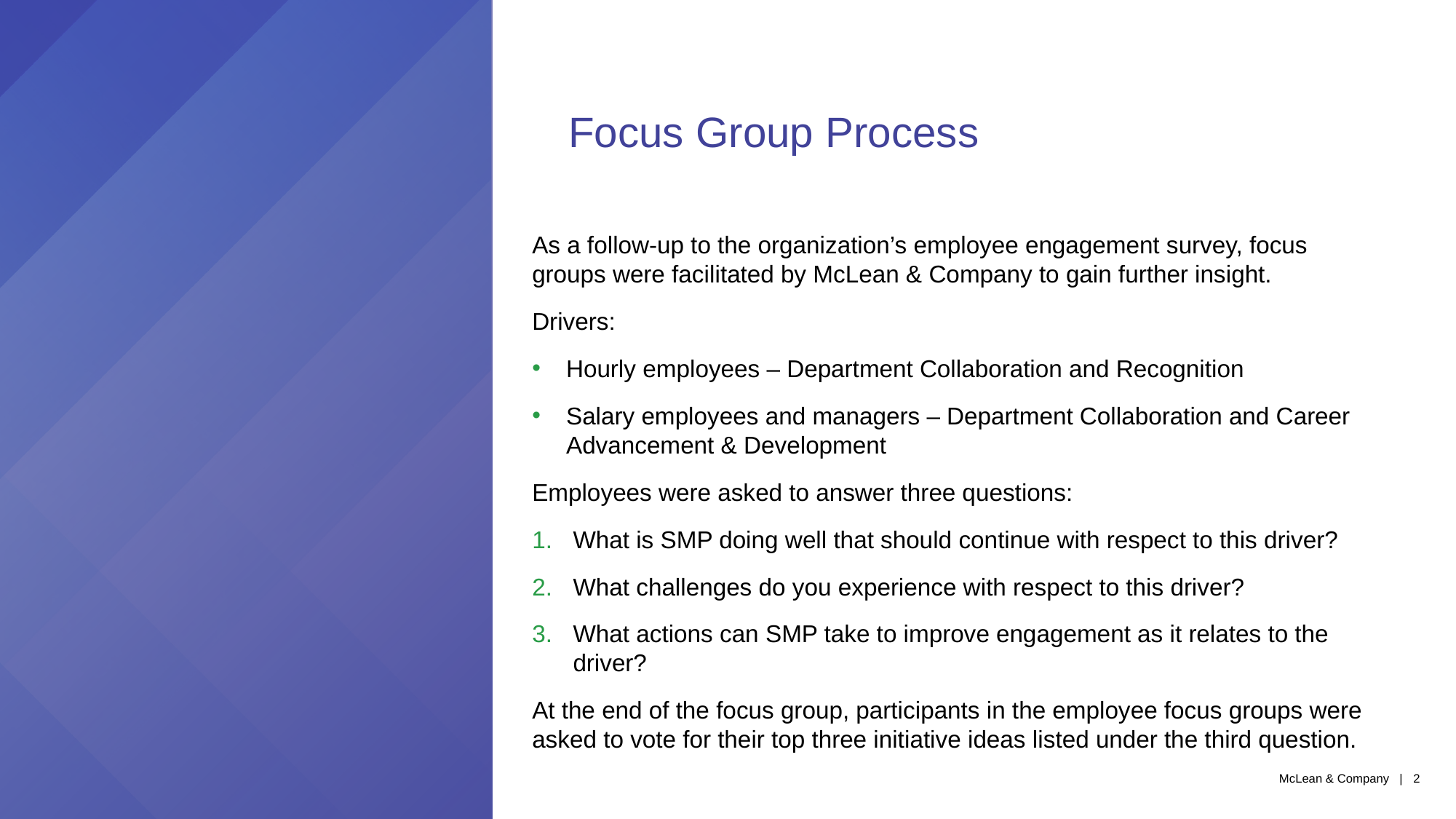

Focus Group Process
As a follow-up to the organization’s employee engagement survey, focus groups were facilitated by McLean & Company to gain further insight.
Drivers:
Hourly employees – Department Collaboration and Recognition
Salary employees and managers – Department Collaboration and Career Advancement & Development
Employees were asked to answer three questions:
What is SMP doing well that should continue with respect to this driver?
What challenges do you experience with respect to this driver?
What actions can SMP take to improve engagement as it relates to the driver?
At the end of the focus group, participants in the employee focus groups were asked to vote for their top three initiative ideas listed under the third question.